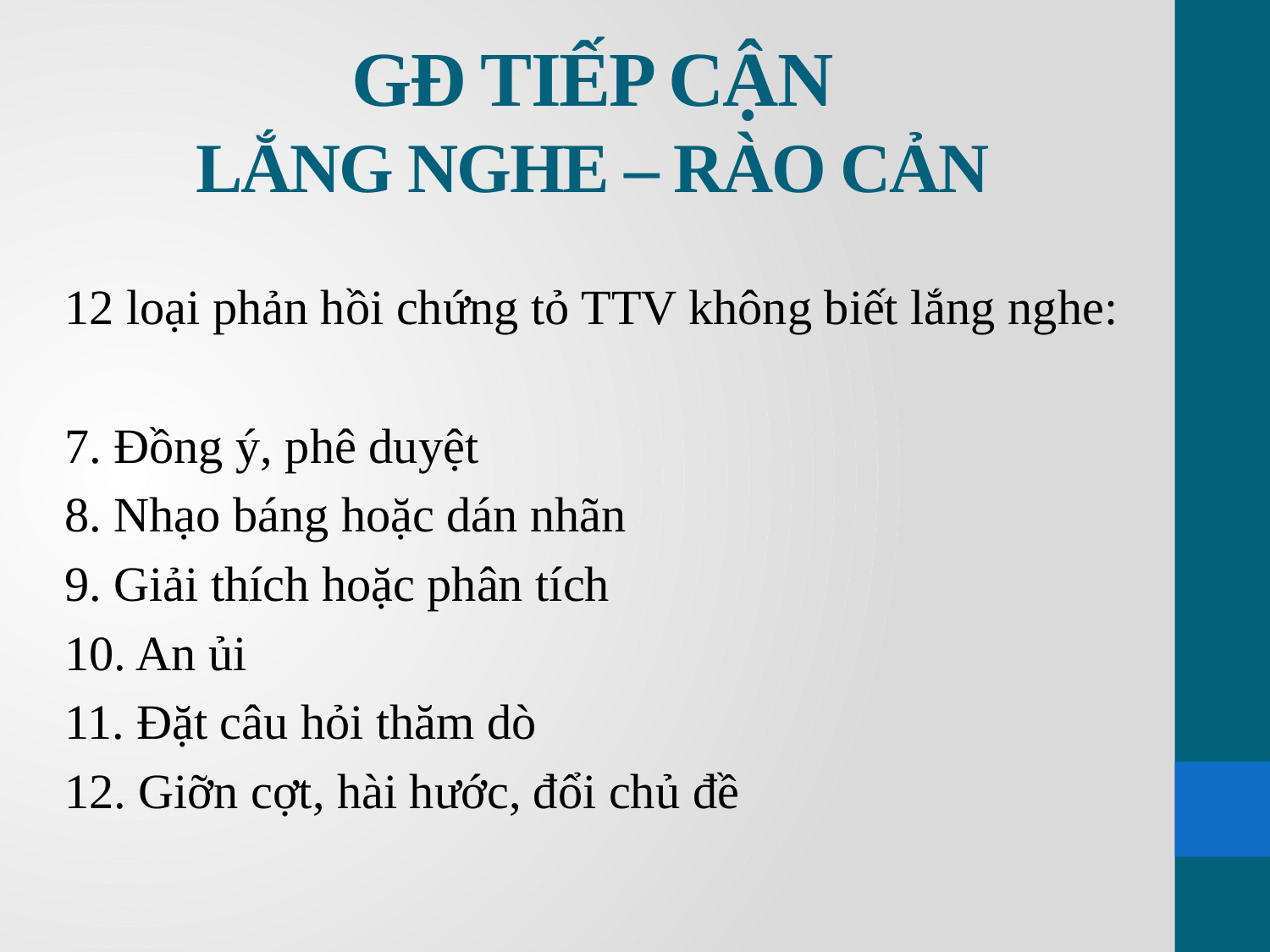

# GĐ TIẾP CẬN LẮNG NGHE – RÀO CẢN
12 loại phản hồi chứng tỏ TTV không biết lắng nghe:

7. Đồng ý, phê duyệt
8. Nhạo báng hoặc dán nhãn
9. Giải thích hoặc phân tích
10. An ủi
11. Đặt câu hỏi thăm dò
12. Giỡn cợt, hài hước, đổi chủ đề